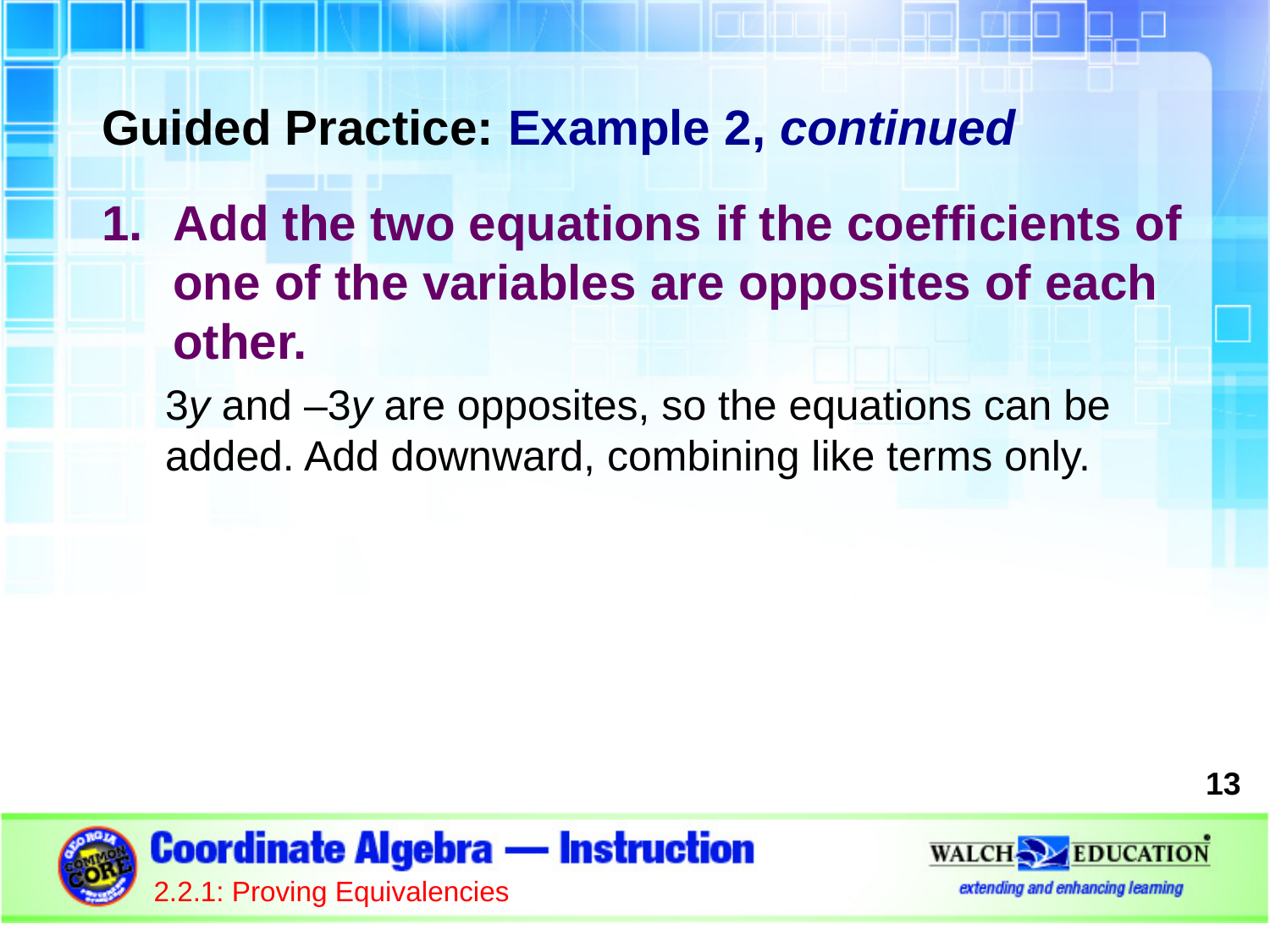

Guided Practice: Example 2, continued

Add the two equations if the coefficients of one of the variables are opposites of each other.
3y and –3y are opposites, so the equations can be added. Add downward, combining like terms only.

13
2.2.1: Proving Equivalencies